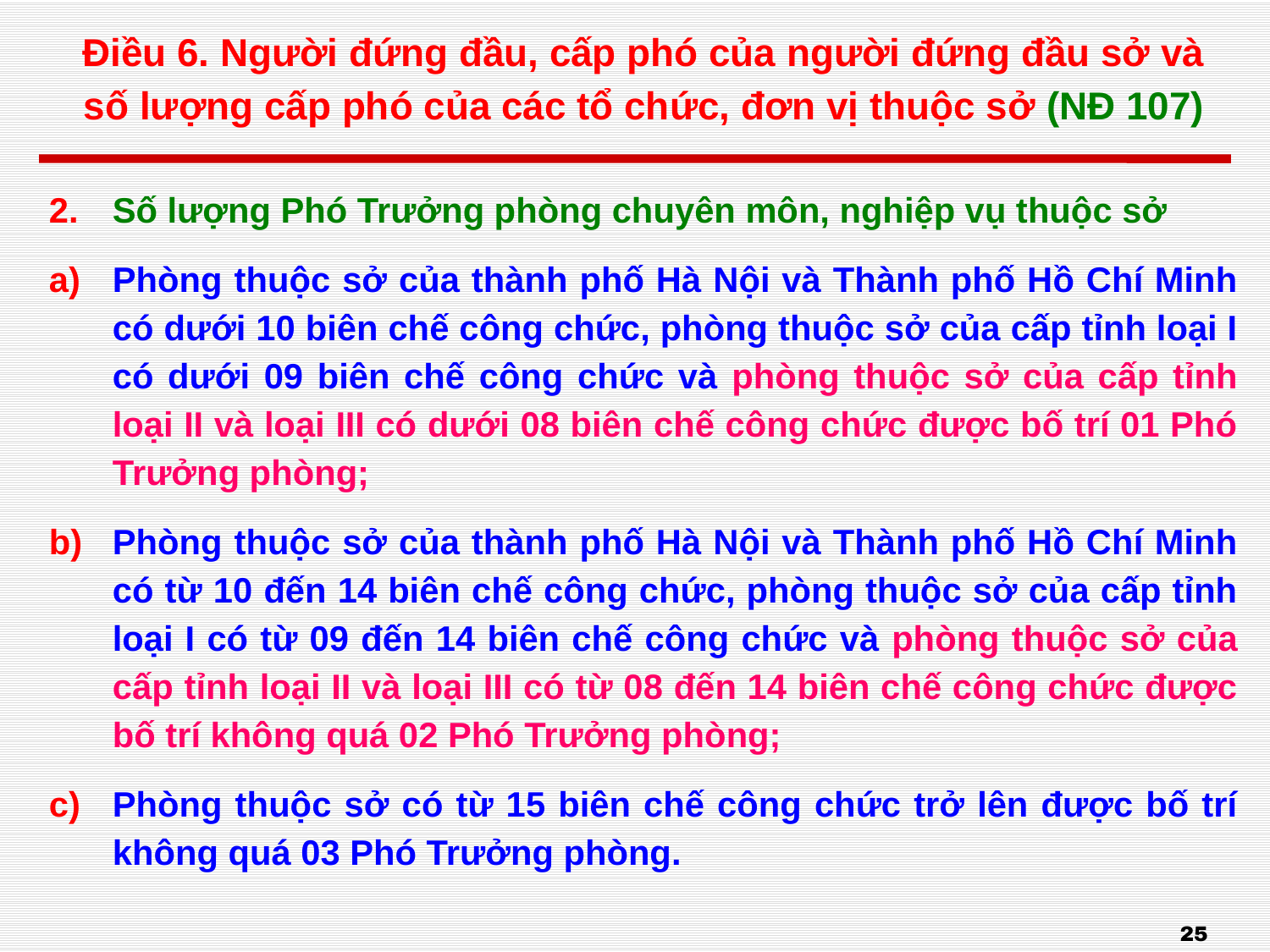

# Điều 6. Người đứng đầu, cấp phó của người đứng đầu sở và số lượng cấp phó của các tổ chức, đơn vị thuộc sở (NĐ 107)
Số lượng Phó Trưởng phòng chuyên môn, nghiệp vụ thuộc sở
Phòng thuộc sở của thành phố Hà Nội và Thành phố Hồ Chí Minh có dưới 10 biên chế công chức, phòng thuộc sở của cấp tỉnh loại I có dưới 09 biên chế công chức và phòng thuộc sở của cấp tỉnh loại II và loại III có dưới 08 biên chế công chức được bố trí 01 Phó Trưởng phòng;
Phòng thuộc sở của thành phố Hà Nội và Thành phố Hồ Chí Minh có từ 10 đến 14 biên chế công chức, phòng thuộc sở của cấp tỉnh loại I có từ 09 đến 14 biên chế công chức và phòng thuộc sở của cấp tỉnh loại II và loại III có từ 08 đến 14 biên chế công chức được bố trí không quá 02 Phó Trưởng phòng;
Phòng thuộc sở có từ 15 biên chế công chức trở lên được bố trí không quá 03 Phó Trưởng phòng.